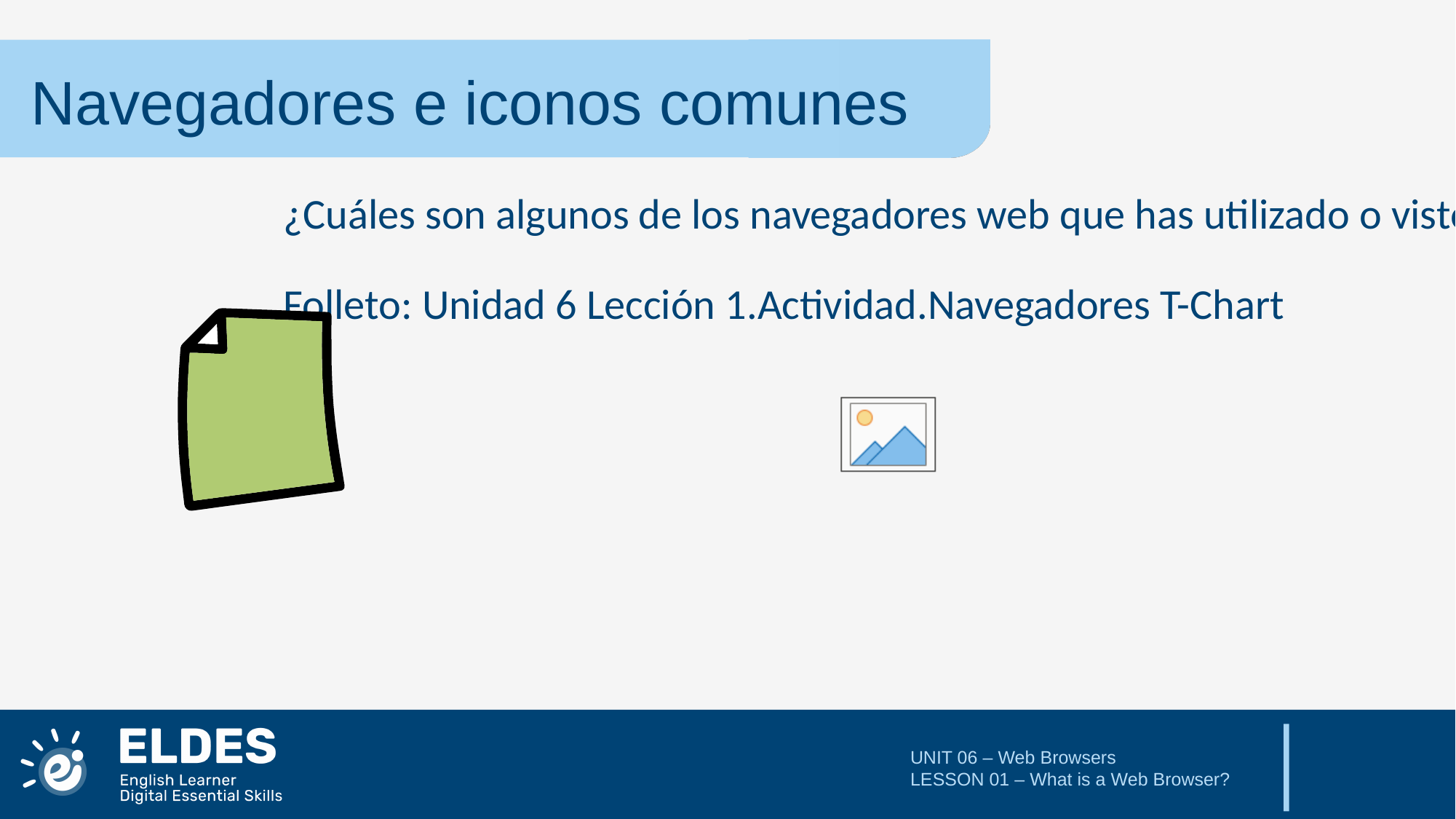

Navegadores e iconos comunes
¿Cuáles son algunos de los navegadores web que has utilizado o visto?

Folleto: Unidad 6 Lección 1.Actividad.Navegadores T-Chart

UNIT 06 – Web Browsers
LESSON 01 – What is a Web Browser?